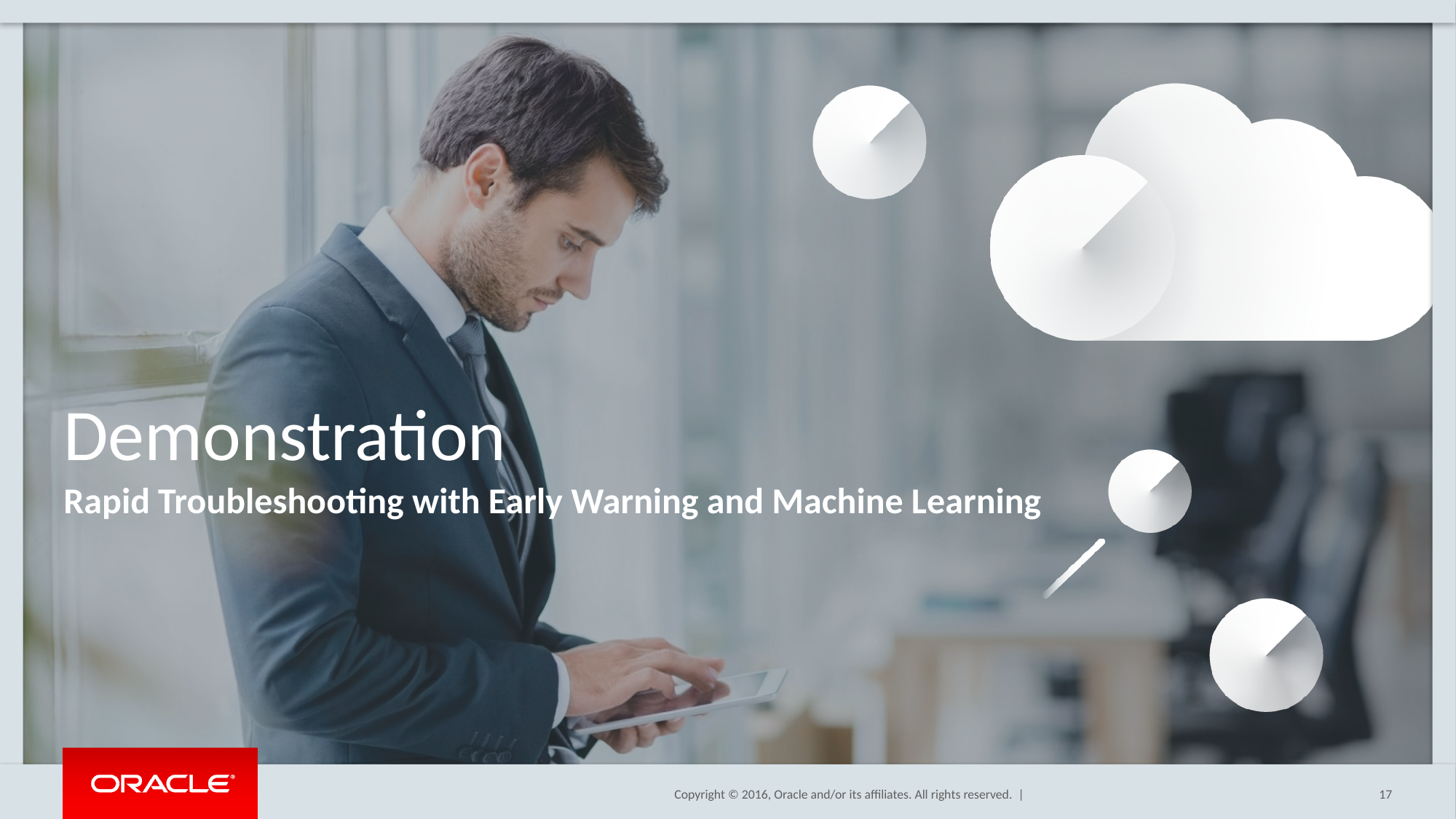

# Demonstration
Rapid Troubleshooting with Early Warning and Machine Learning
17